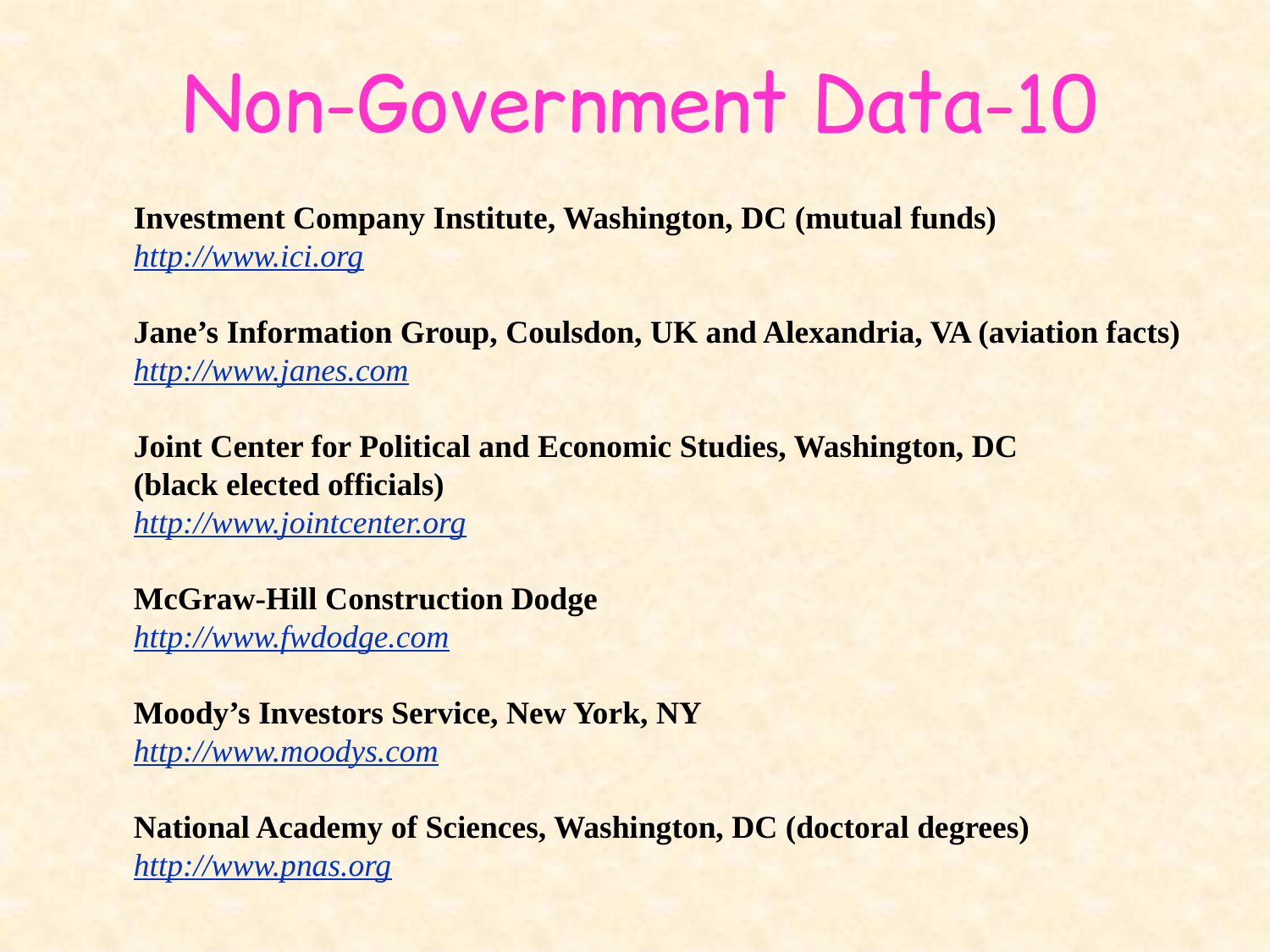

# Non-Government Data-10
Investment Company Institute, Washington, DC (mutual funds)
http://www.ici.org

Jane’s Information Group, Coulsdon, UK and Alexandria, VA (aviation facts)
http://www.janes.com

Joint Center for Political and Economic Studies, Washington, DC
(black elected officials)
http://www.jointcenter.org

McGraw-Hill Construction Dodge
http://www.fwdodge.com

Moody’s Investors Service, New York, NY
http://www.moodys.com

National Academy of Sciences, Washington, DC (doctoral degrees)
http://www.pnas.org